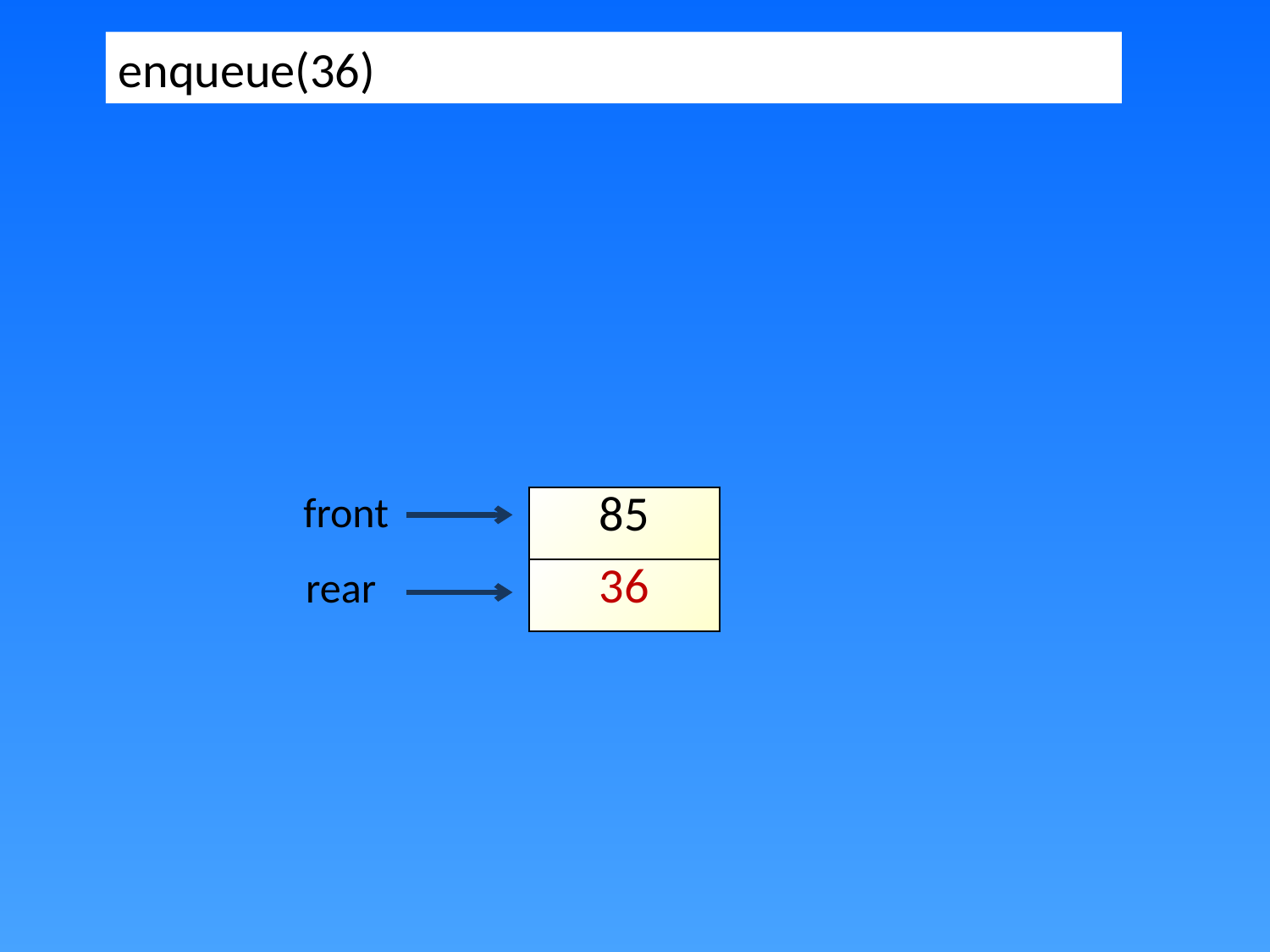

enqueue(36)
front
| 85 |
| --- |
| 36 |
rear